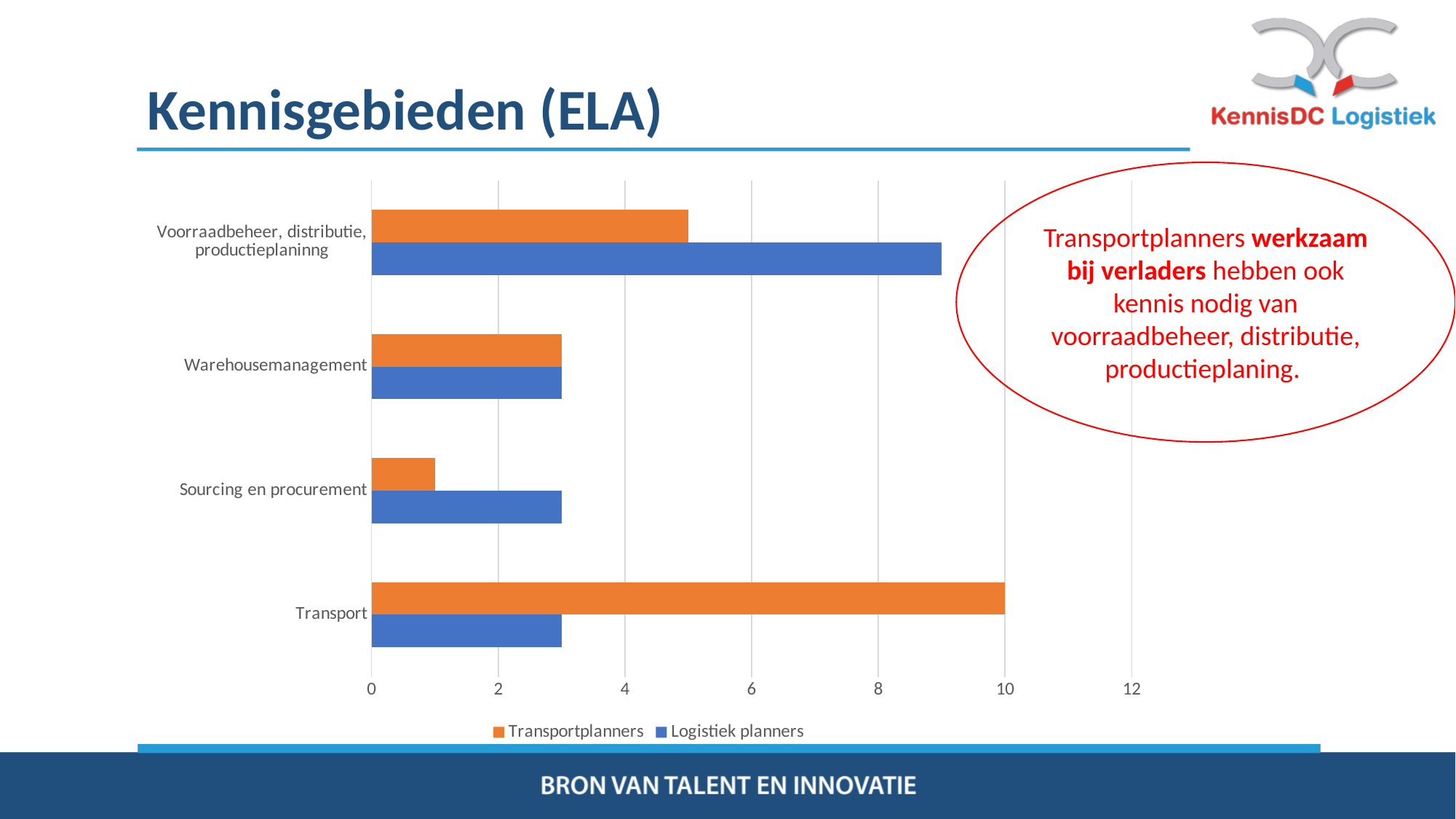

Kennisgebieden (ELA)
Transportplanners werkzaam bij verladers hebben ook kennis nodig van voorraadbeheer, distributie, productieplaning.

### Chart

| Category | Logistiek planners | Transportplanners |
|---|---|---|
| Transport | 3.0 | 10.0 |
| Sourcing en procurement | 3.0 | 1.0 |
| Warehousemanagement | 3.0 | 3.0 |
| Voorraadbeheer, distributie, productieplaninng | 9.0 | 5.0 |
Er is weinig overlap in kennisgebieden